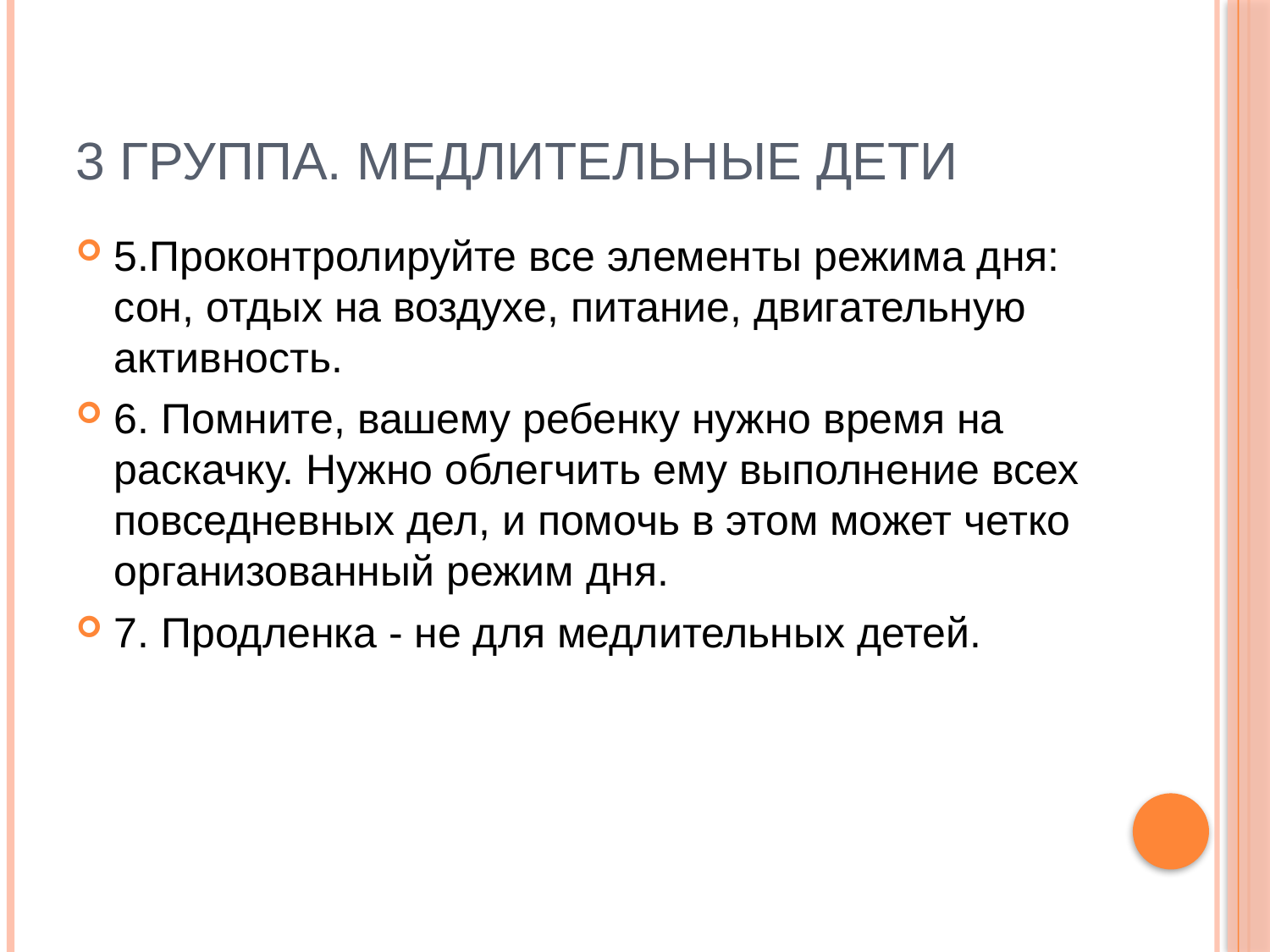

# 3 группа. Медлительные дети
5.Проконтролируйте все элементы режима дня: сон, отдых на воздухе, питание, двигательную активность.
6. Помните, вашему ребенку нужно время на раскачку. Нужно облегчить ему выполнение всех повседневных дел, и помочь в этом может четко организованный режим дня.
7. Продленка - не для медлительных детей.